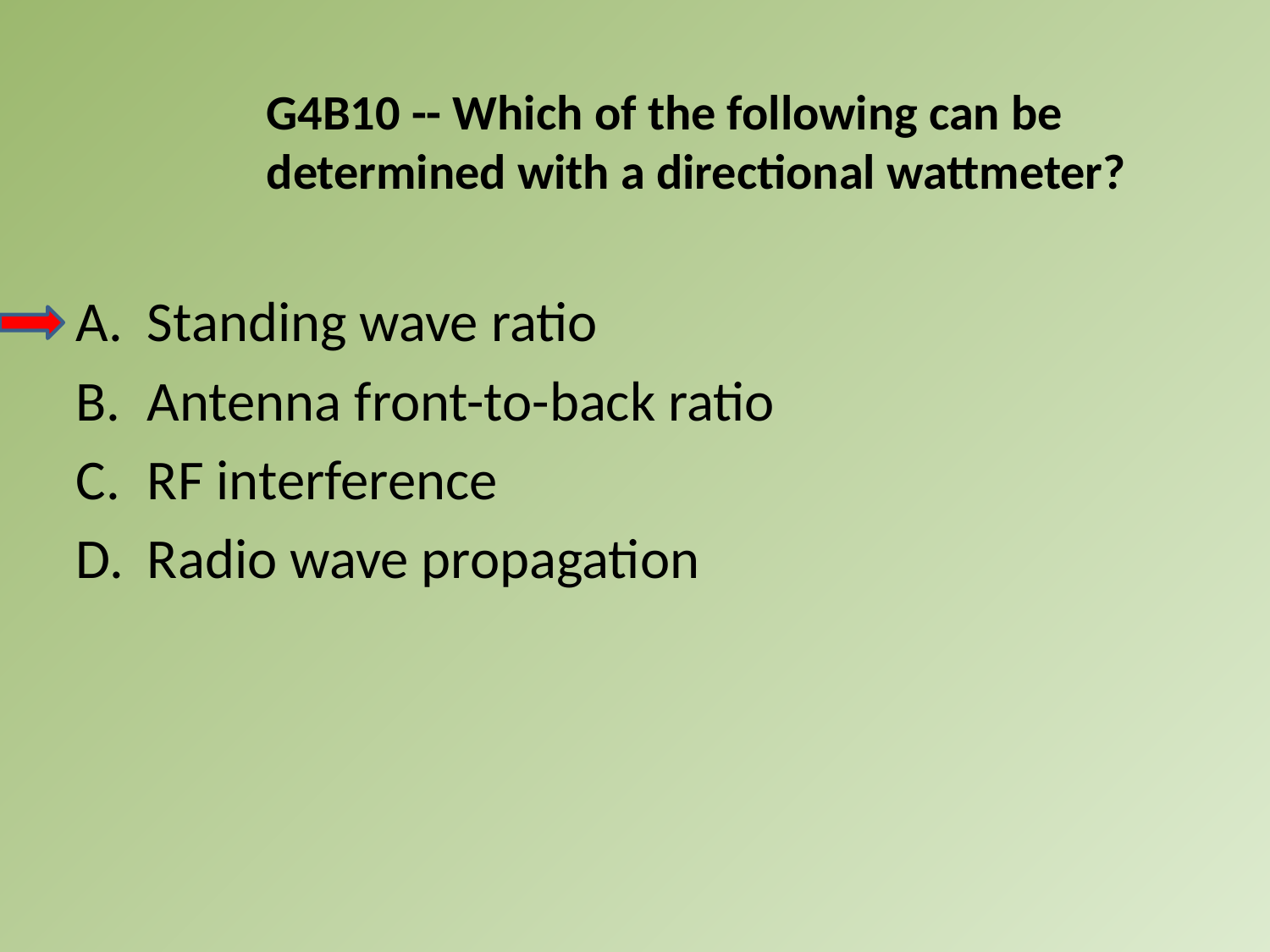

G4B10 -- Which of the following can be determined with a directional wattmeter?
A.	Standing wave ratio
B.	Antenna front-to-back ratio
C.	RF interference
D.	Radio wave propagation